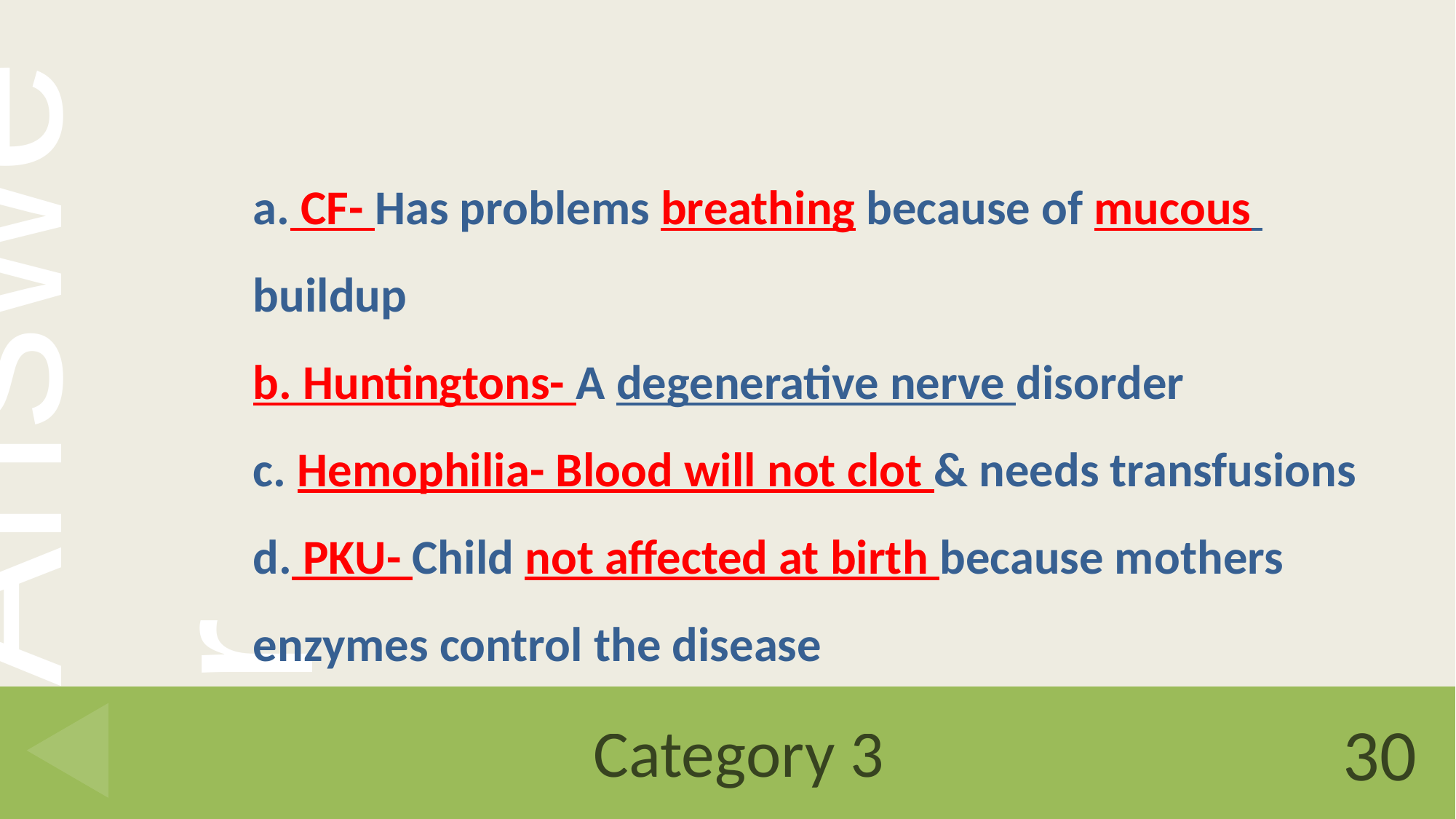

a. CF- Has problems breathing because of mucous 	buildup
b. Huntingtons- A degenerative nerve disorder
c. Hemophilia- Blood will not clot & needs transfusions
d. PKU- Child not affected at birth because mothers enzymes control the disease
# Category 3
30